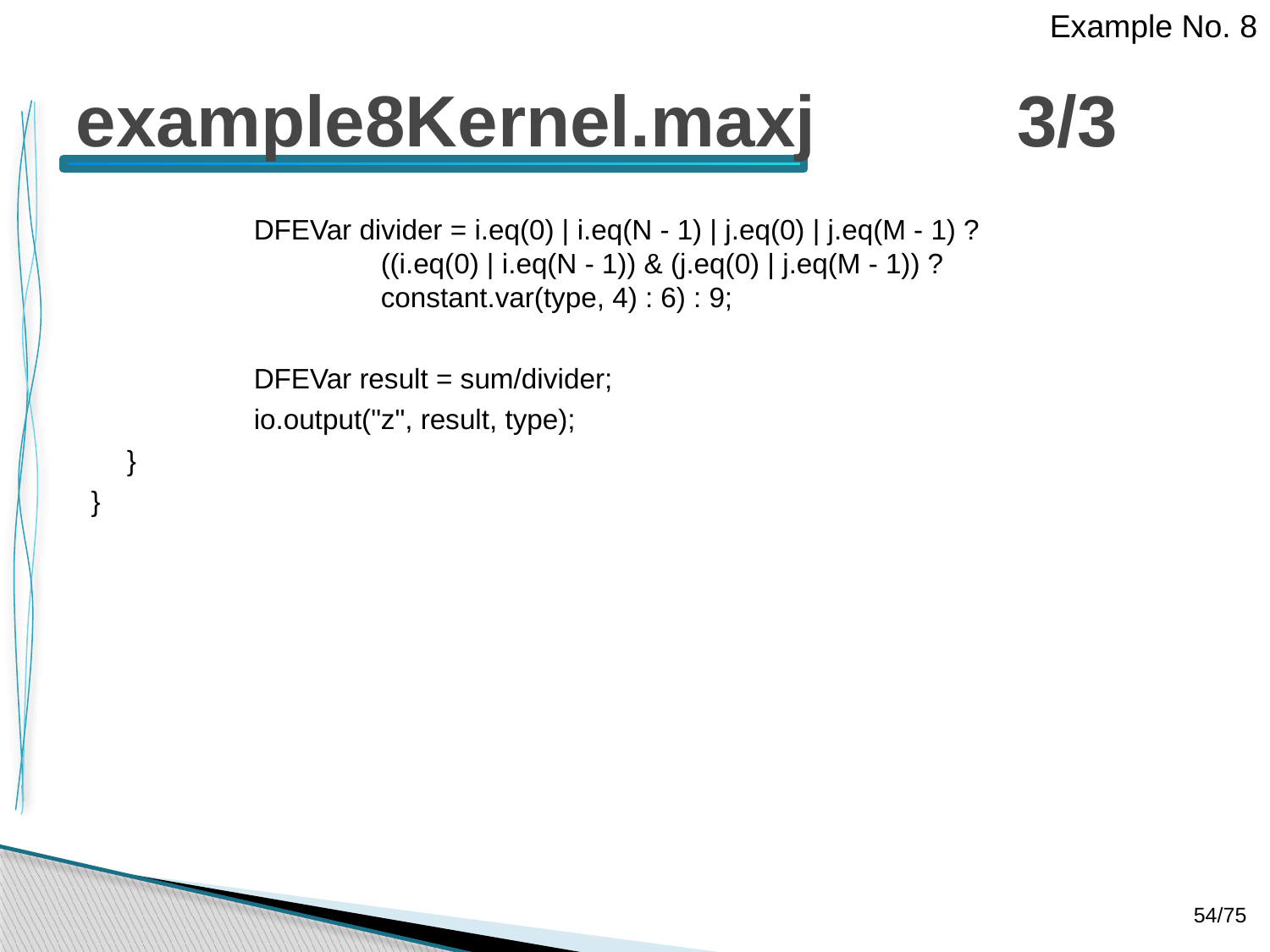

Example No. 8
# example8Kernel.maxj          3/3
		DFEVar divider = i.eq(0) | i.eq(N - 1) | j.eq(0) | j.eq(M - 1) ?
		((i.eq(0) | i.eq(N - 1)) & (j.eq(0) | j.eq(M - 1)) ?
		constant.var(type, 4) : 6) : 9;

		DFEVar result = sum/divider;
		io.output("z", result, type);
	}
}